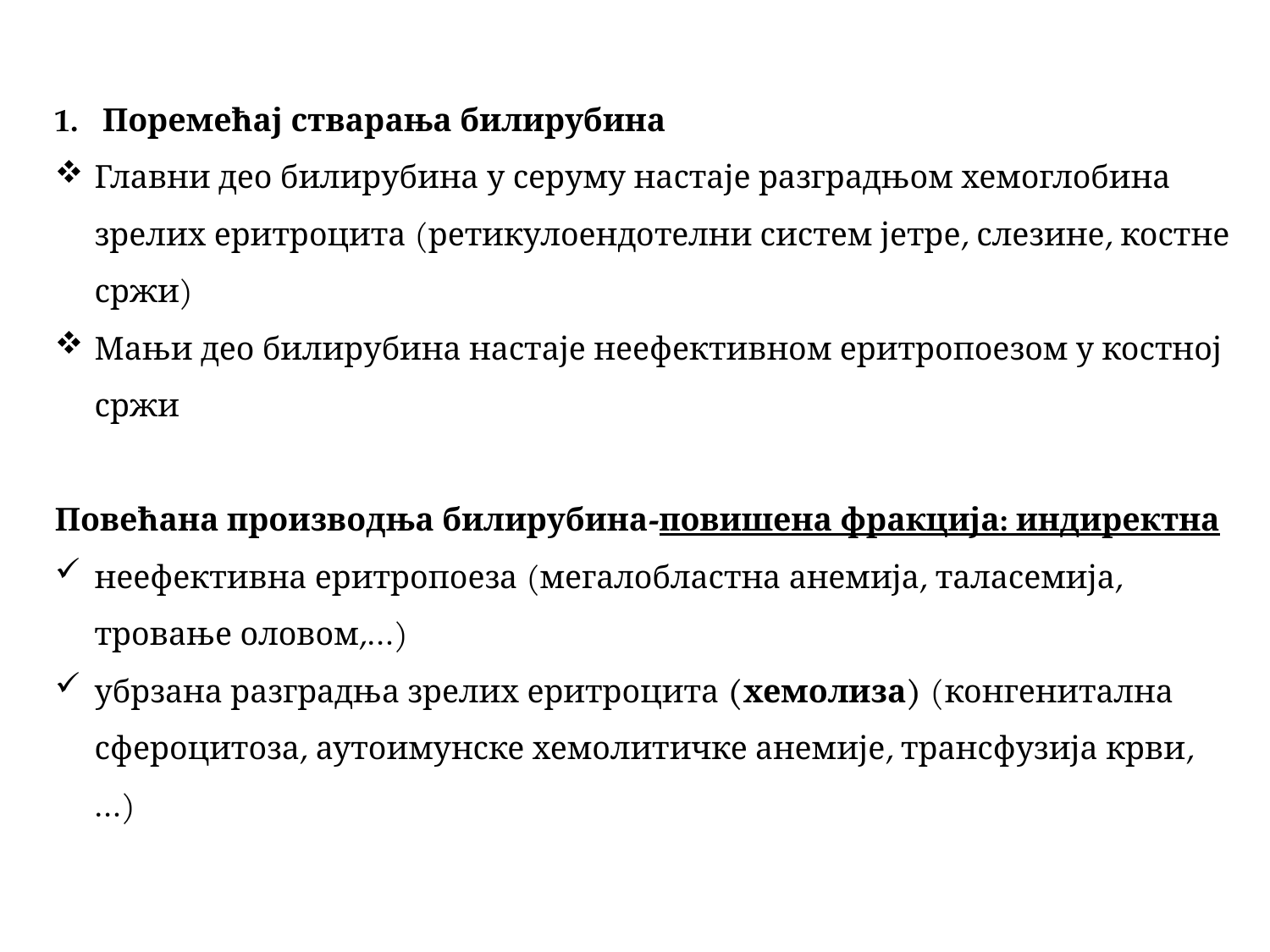

Поремећај стварања билирубина
Главни део билирубина у серуму настаје разградњом хемоглобина зрелих еритроцита (ретикулоендотелни систем јетре, слезине, костне сржи)
Мањи део билирубина настаје неефективном еритропоезом у костној сржи

Повећана производња билирубина-повишена фракција: индиректна
неефективна еритропоеза (мегалобластна анемија, таласемија, тровање оловом,…)
убрзана разградња зрелих еритроцита (хемолиза) (конгенитална сфероцитоза, аутоимунске хемолитичке анемије, трансфузија крви, …)